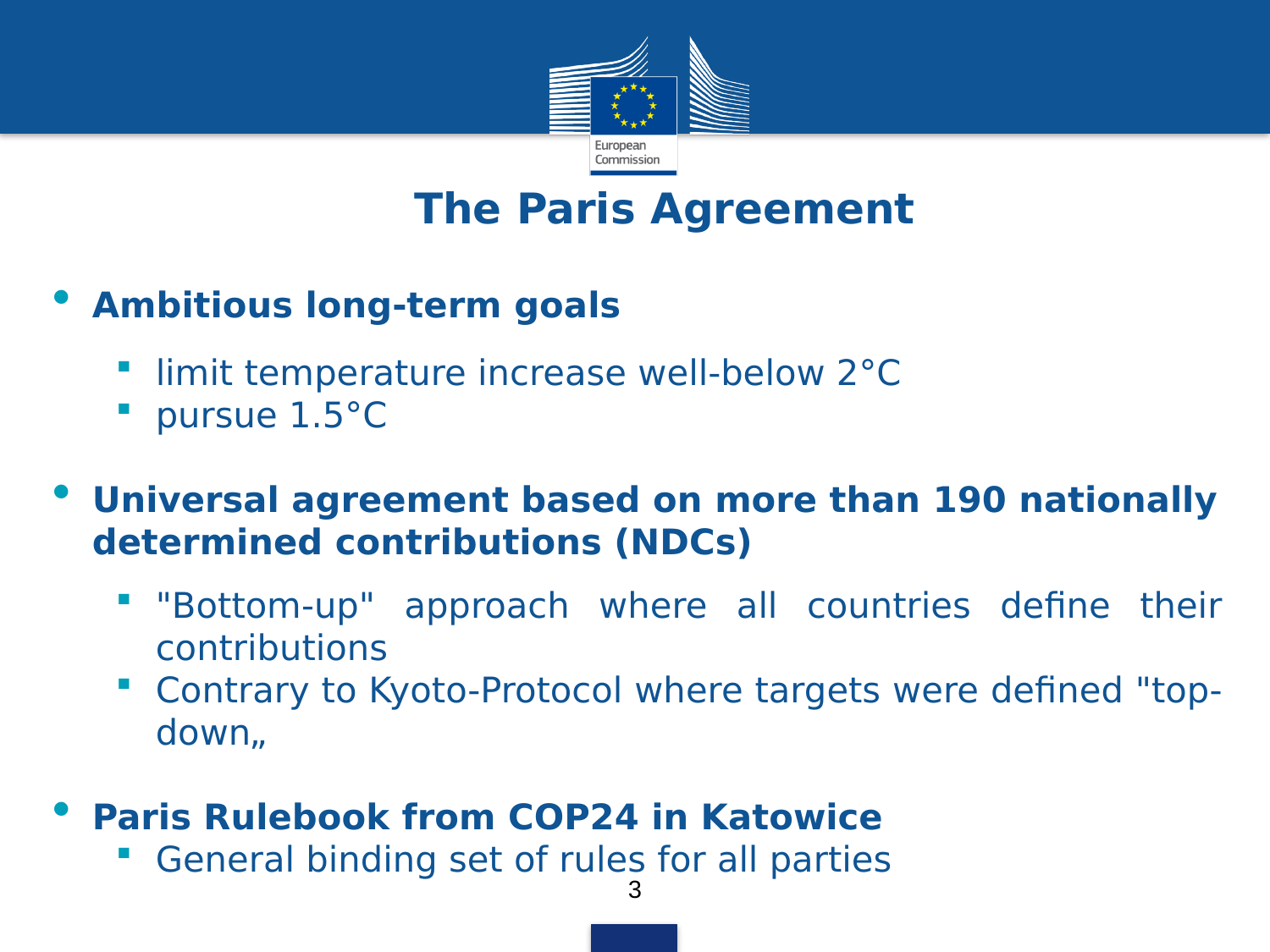

# The Paris Agreement

Ambitious long-term goals

limit temperature increase well-below 2°C
pursue 1.5°C

Universal agreement based on more than 190 nationally determined contributions (NDCs)

"Bottom-up" approach where all countries define their contributions
Contrary to Kyoto-Protocol where targets were defined "top-down„

Paris Rulebook from COP24 in Katowice
General binding set of rules for all parties

3